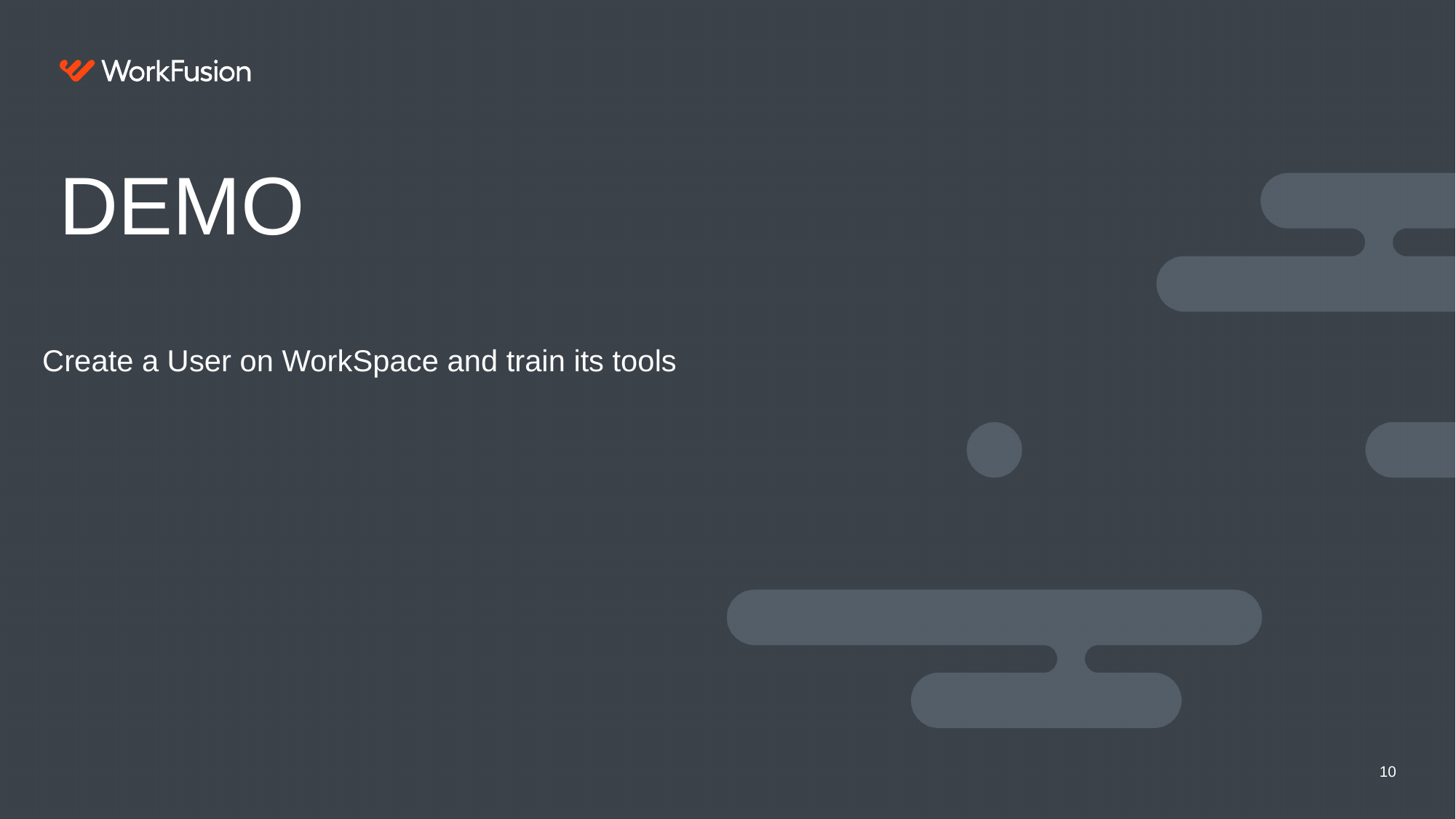

# DEMO
Create a User on WorkSpace and train its tools

10